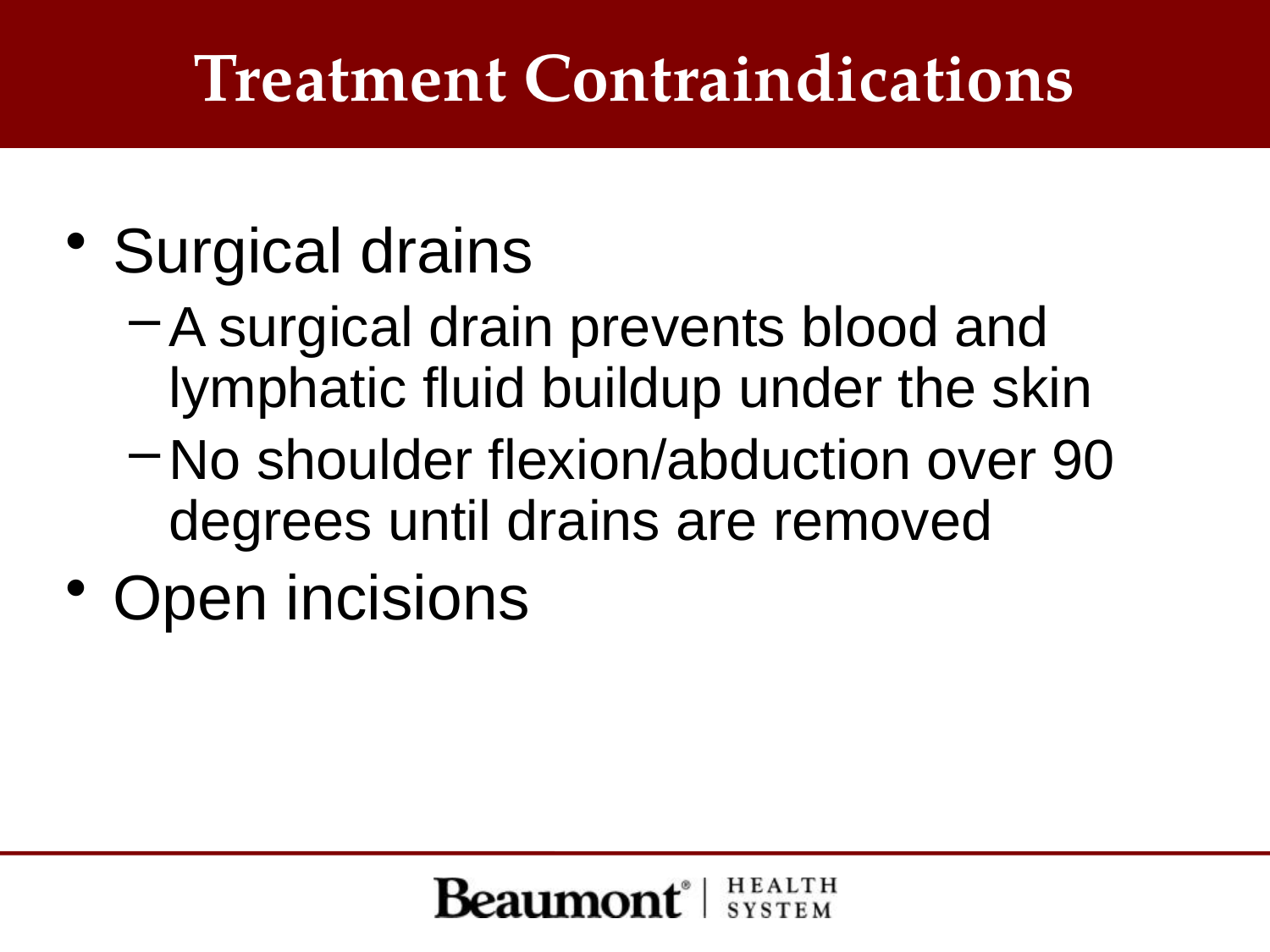

# Treatment Contraindications
Surgical drains
A surgical drain prevents blood and lymphatic fluid buildup under the skin
No shoulder flexion/abduction over 90 degrees until drains are removed
Open incisions